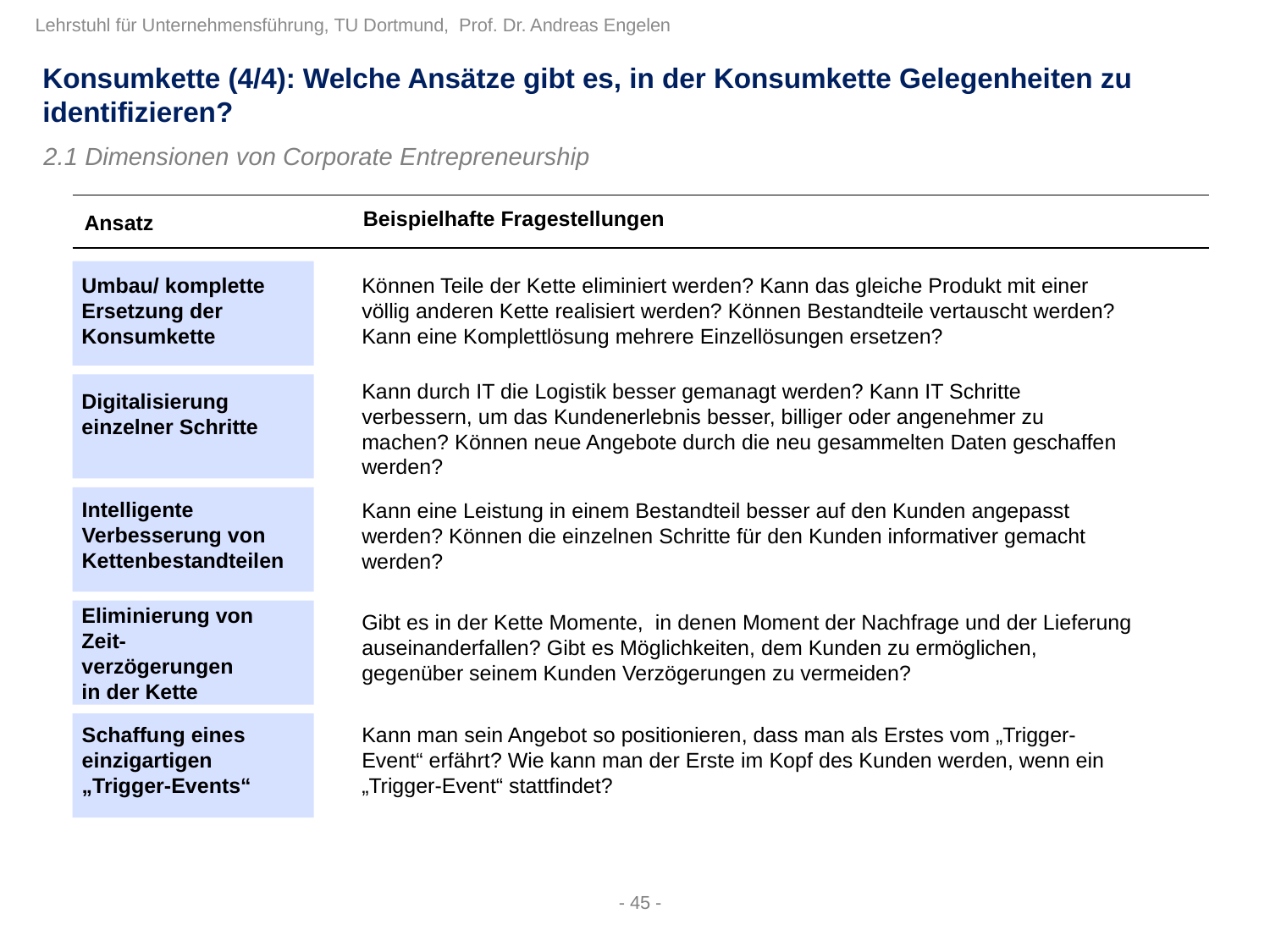

Konsumkette (4/4): Welche Ansätze gibt es, in der Konsumkette Gelegenheiten zu identifizieren?
2.1 Dimensionen von Corporate Entrepreneurship
Beispielhafte Fragestellungen
Ansatz

Umbau/ komplette Ersetzung der Konsumkette
Können Teile der Kette eliminiert werden? Kann das gleiche Produkt mit einer völlig anderen Kette realisiert werden? Können Bestandteile vertauscht werden? Kann eine Komplettlösung mehrere Einzellösungen ersetzen?
Kann durch IT die Logistik besser gemanagt werden? Kann IT Schritte verbessern, um das Kundenerlebnis besser, billiger oder angenehmer zu machen? Können neue Angebote durch die neu gesammelten Daten geschaffen werden?

Digitalisierung einzelner Schritte

Intelligente Verbesserung von Kettenbestandteilen
Kann eine Leistung in einem Bestandteil besser auf den Kunden angepasst werden? Können die einzelnen Schritte für den Kunden informativer gemacht werden?
Eliminierung von Zeit-verzögerungen in der Kette

Gibt es in der Kette Momente,  in denen Moment der Nachfrage und der Lieferung auseinanderfallen? Gibt es Möglichkeiten, dem Kunden zu ermöglichen, gegenüber seinem Kunden Verzögerungen zu vermeiden?

Schaffung eines einzigartigen „Trigger-Events“
Kann man sein Angebot so positionieren, dass man als Erstes vom „Trigger-Event“ erfährt? Wie kann man der Erste im Kopf des Kunden werden, wenn ein „Trigger-Event“ stattfindet?
- 45 -